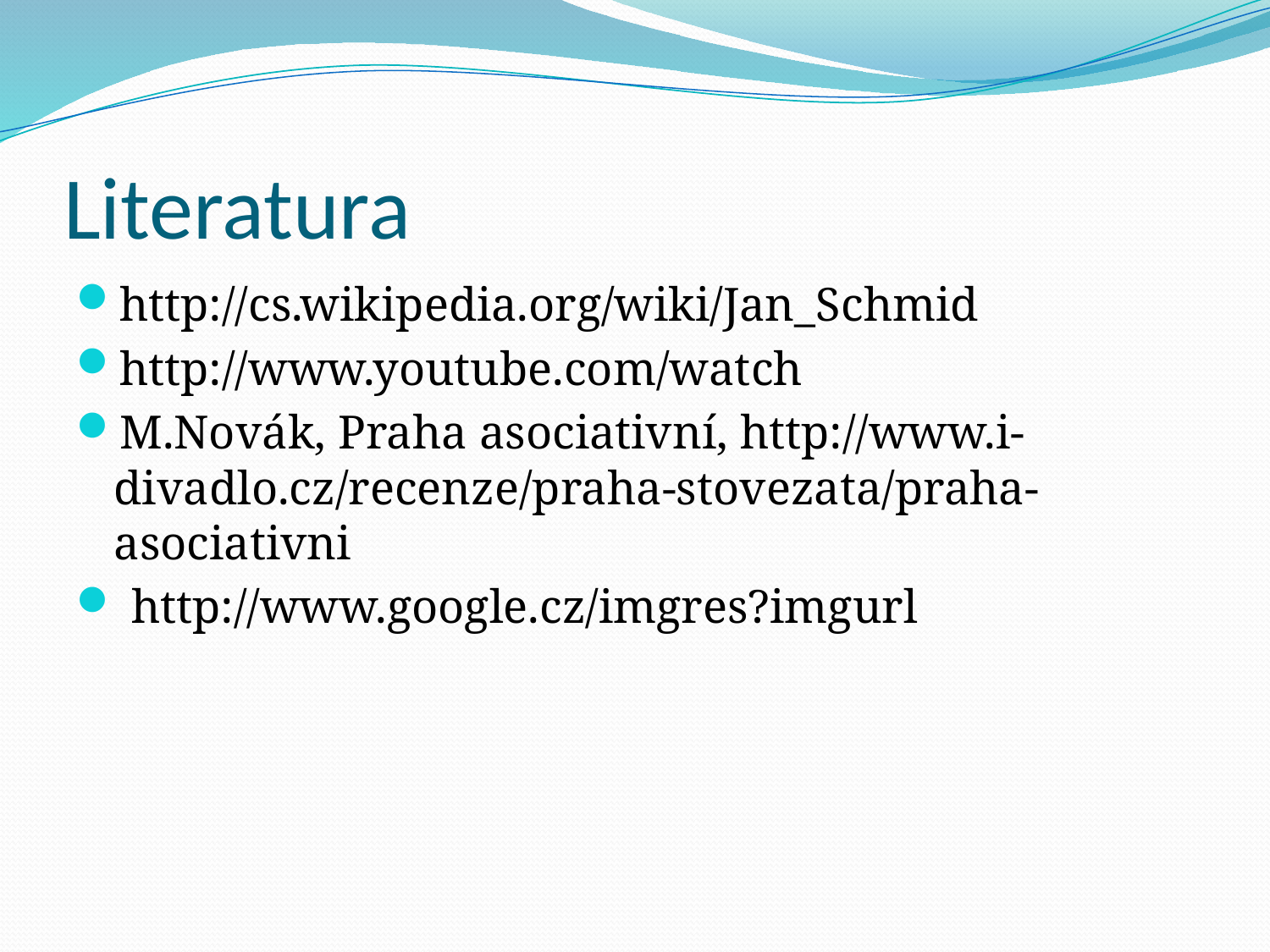

# Literatura
http://cs.wikipedia.org/wiki/Jan_Schmid
http://www.youtube.com/watch
M.Novák, Praha asociativní, http://www.i-divadlo.cz/recenze/praha-stovezata/praha-asociativni
 http://www.google.cz/imgres?imgurl